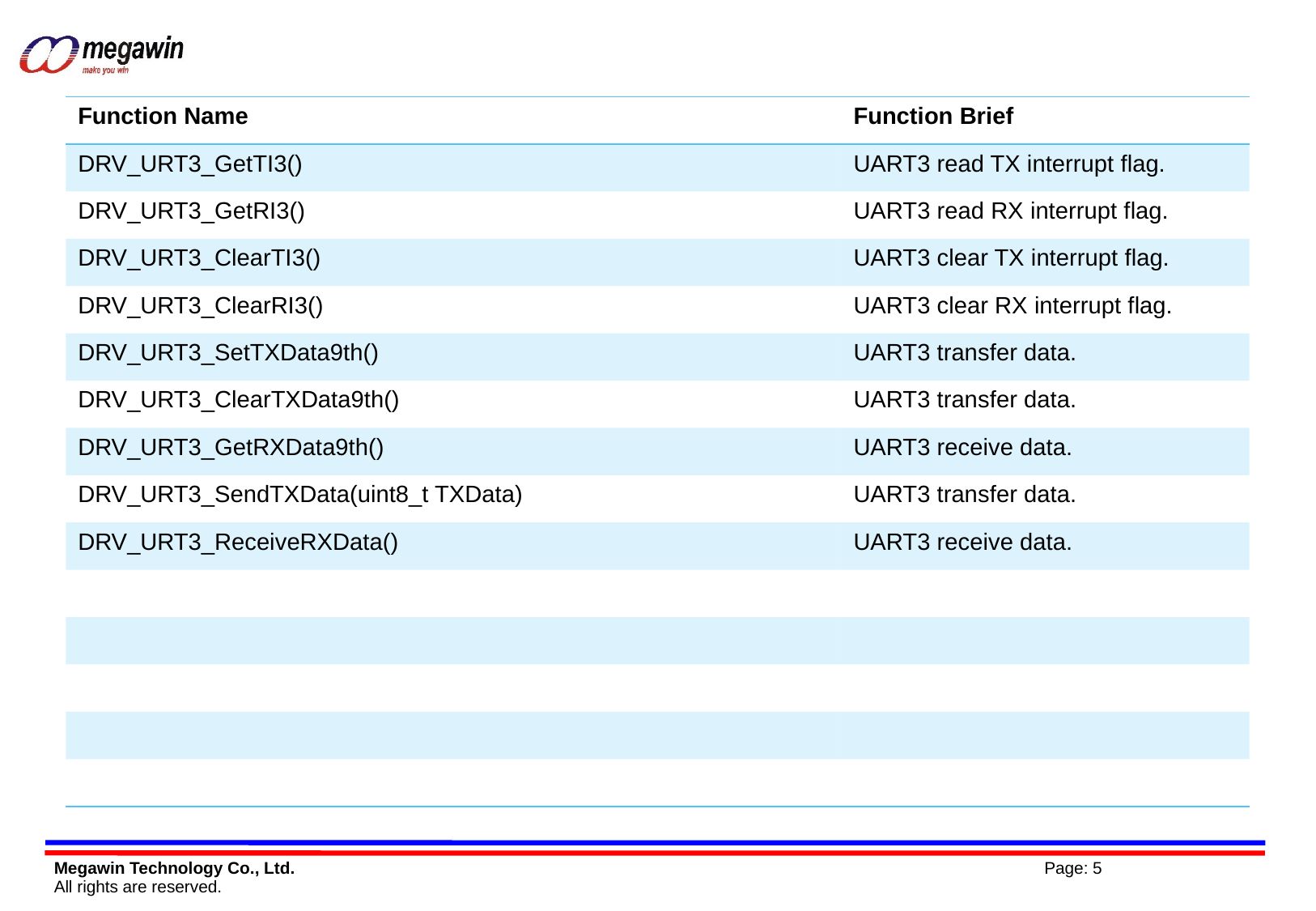

| Function Name | Function Brief |
| --- | --- |
| DRV\_URT3\_GetTI3() | UART3 read TX interrupt flag. |
| DRV\_URT3\_GetRI3() | UART3 read RX interrupt flag. |
| DRV\_URT3\_ClearTI3() | UART3 clear TX interrupt flag. |
| DRV\_URT3\_ClearRI3() | UART3 clear RX interrupt flag. |
| DRV\_URT3\_SetTXData9th() | UART3 transfer data. |
| DRV\_URT3\_ClearTXData9th() | UART3 transfer data. |
| DRV\_URT3\_GetRXData9th() | UART3 receive data. |
| DRV\_URT3\_SendTXData(uint8\_t TXData) | UART3 transfer data. |
| DRV\_URT3\_ReceiveRXData() | UART3 receive data. |
|  |  |
|  |  |
|  |  |
|  |  |
|  |  |